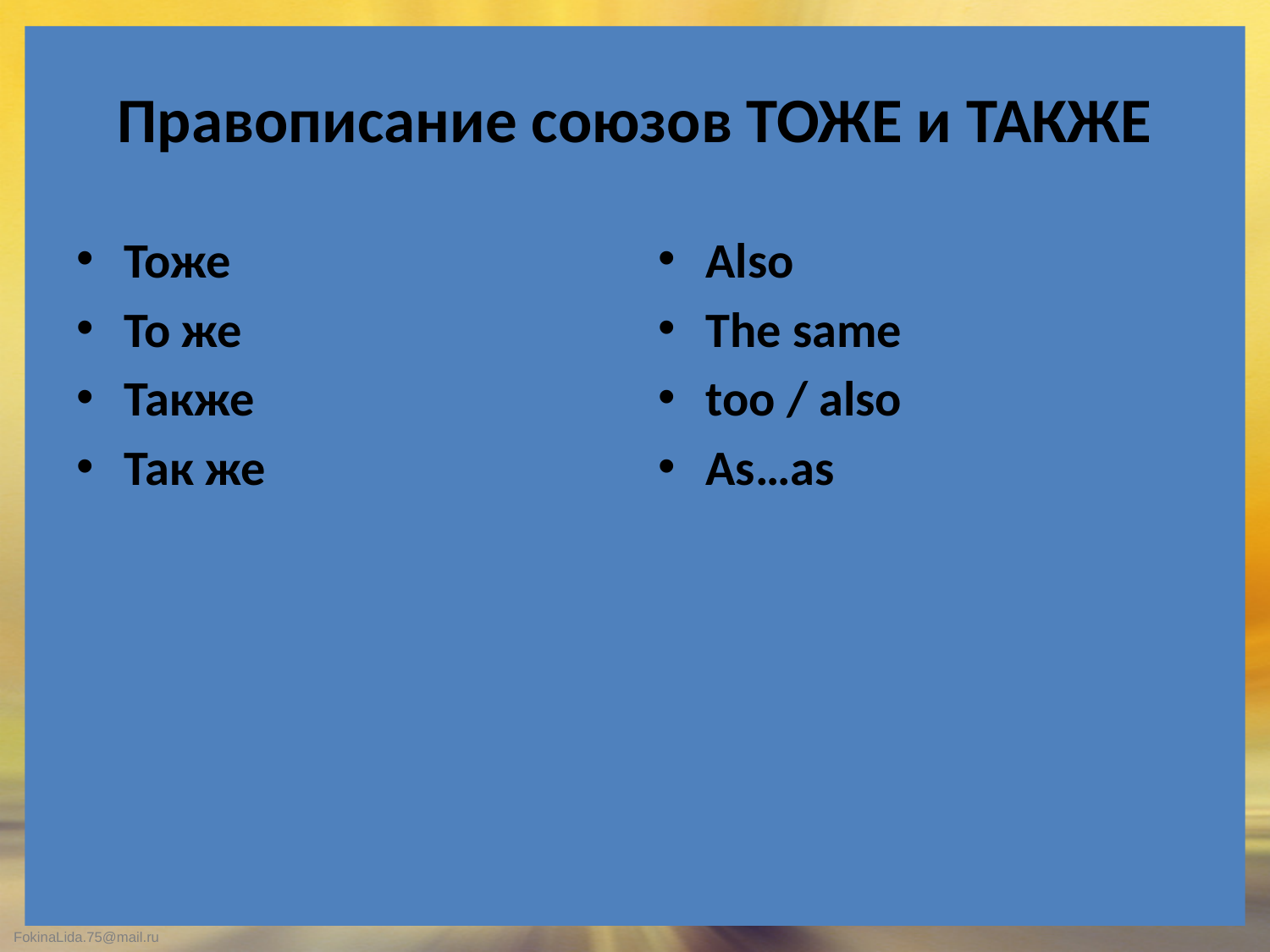

# Правописание союзов ТОЖЕ и ТАКЖЕ
Тоже
То же
Также
Так же

Also
The same
too / also
As…as